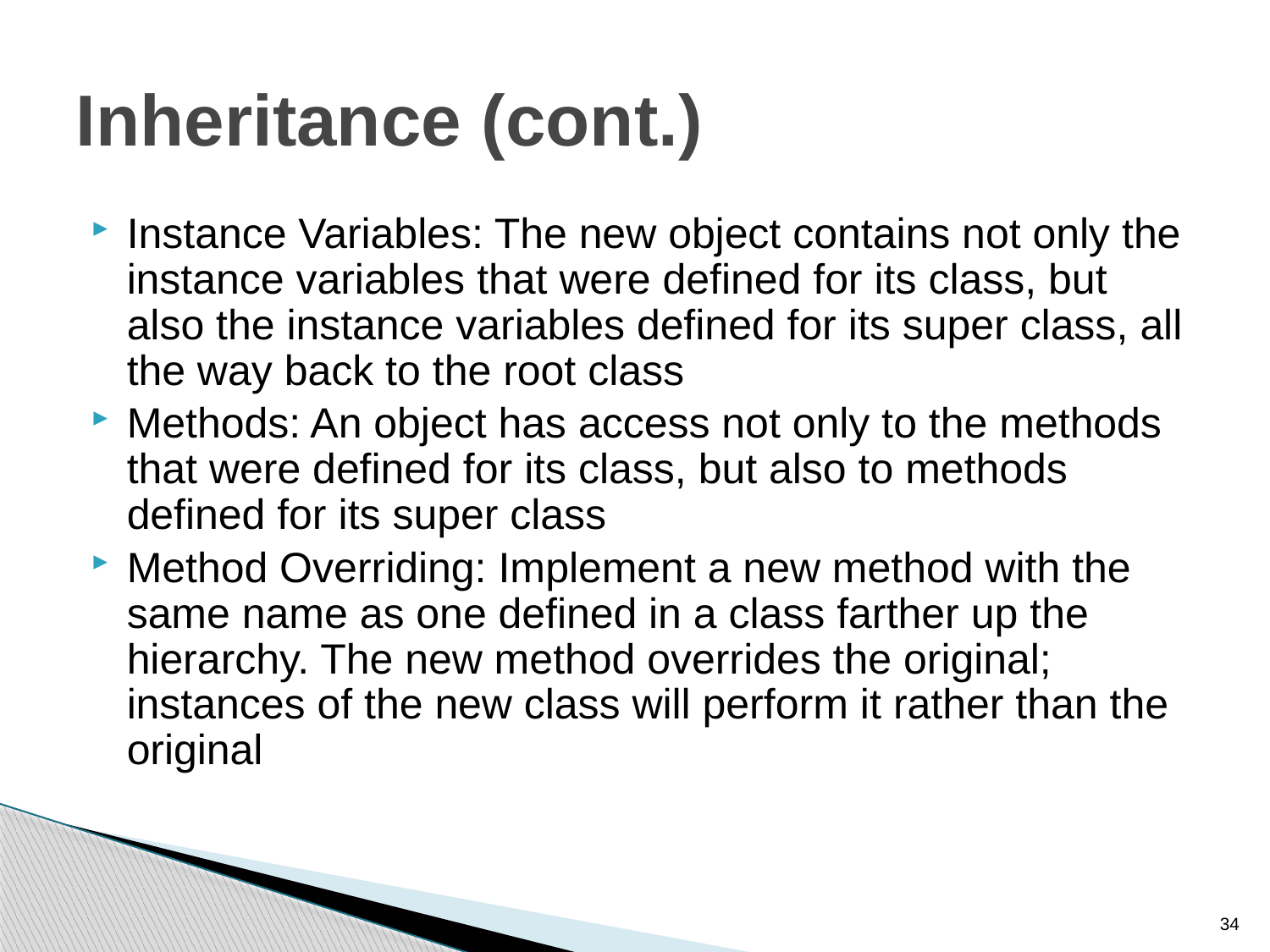

# Inheritance (cont.)
Instance Variables: The new object contains not only the instance variables that were defined for its class, but also the instance variables defined for its super class, all the way back to the root class
Methods: An object has access not only to the methods that were defined for its class, but also to methods defined for its super class
Method Overriding: Implement a new method with the same name as one defined in a class farther up the hierarchy. The new method overrides the original; instances of the new class will perform it rather than the original
34